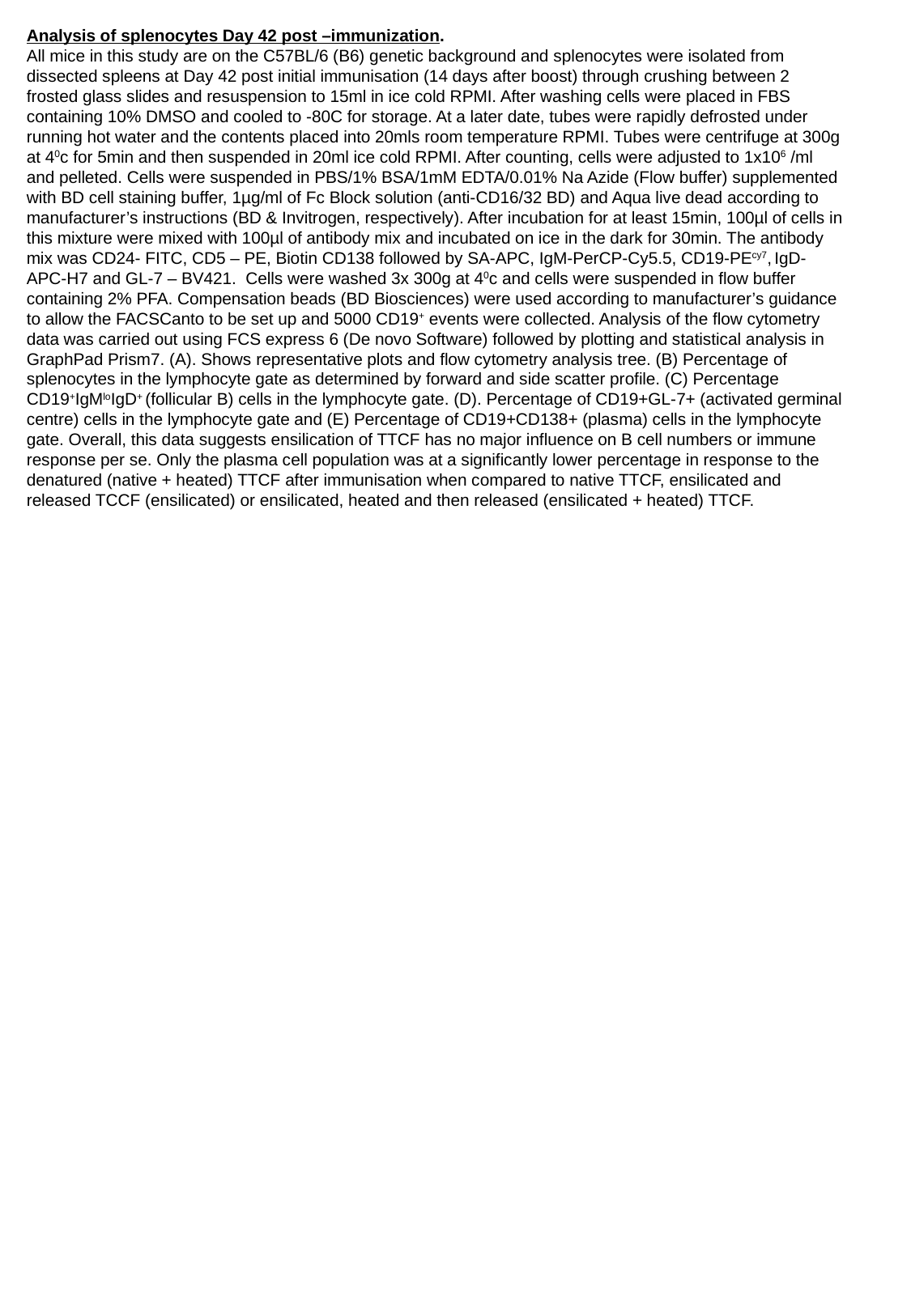

Analysis of splenocytes Day 42 post –immunization.
All mice in this study are on the C57BL/6 (B6) genetic background and splenocytes were isolated from dissected spleens at Day 42 post initial immunisation (14 days after boost) through crushing between 2 frosted glass slides and resuspension to 15ml in ice cold RPMI. After washing cells were placed in FBS containing 10% DMSO and cooled to -80C for storage. At a later date, tubes were rapidly defrosted under running hot water and the contents placed into 20mls room temperature RPMI. Tubes were centrifuge at 300g at 40c for 5min and then suspended in 20ml ice cold RPMI. After counting, cells were adjusted to 1x106 /ml and pelleted. Cells were suspended in PBS/1% BSA/1mM EDTA/0.01% Na Azide (Flow buffer) supplemented with BD cell staining buffer, 1µg/ml of Fc Block solution (anti-CD16/32 BD) and Aqua live dead according to manufacturer’s instructions (BD & Invitrogen, respectively). After incubation for at least 15min, 100µl of cells in this mixture were mixed with 100µl of antibody mix and incubated on ice in the dark for 30min. The antibody mix was CD24- FITC, CD5 – PE, Biotin CD138 followed by SA-APC, IgM-PerCP-Cy5.5, CD19-PEcy7, IgD-APC-H7 and GL-7 – BV421.  Cells were washed 3x 300g at 40c and cells were suspended in flow buffer containing 2% PFA. Compensation beads (BD Biosciences) were used according to manufacturer’s guidance to allow the FACSCanto to be set up and 5000 CD19+ events were collected. Analysis of the flow cytometry data was carried out using FCS express 6 (De novo Software) followed by plotting and statistical analysis in GraphPad Prism7. (A). Shows representative plots and flow cytometry analysis tree. (B) Percentage of splenocytes in the lymphocyte gate as determined by forward and side scatter profile. (C) Percentage CD19+IgMloIgD+ (follicular B) cells in the lymphocyte gate. (D). Percentage of CD19+GL-7+ (activated germinal centre) cells in the lymphocyte gate and (E) Percentage of CD19+CD138+ (plasma) cells in the lymphocyte gate. Overall, this data suggests ensilication of TTCF has no major influence on B cell numbers or immune response per se. Only the plasma cell population was at a significantly lower percentage in response to the denatured (native + heated) TTCF after immunisation when compared to native TTCF, ensilicated and released TCCF (ensilicated) or ensilicated, heated and then released (ensilicated + heated) TTCF.